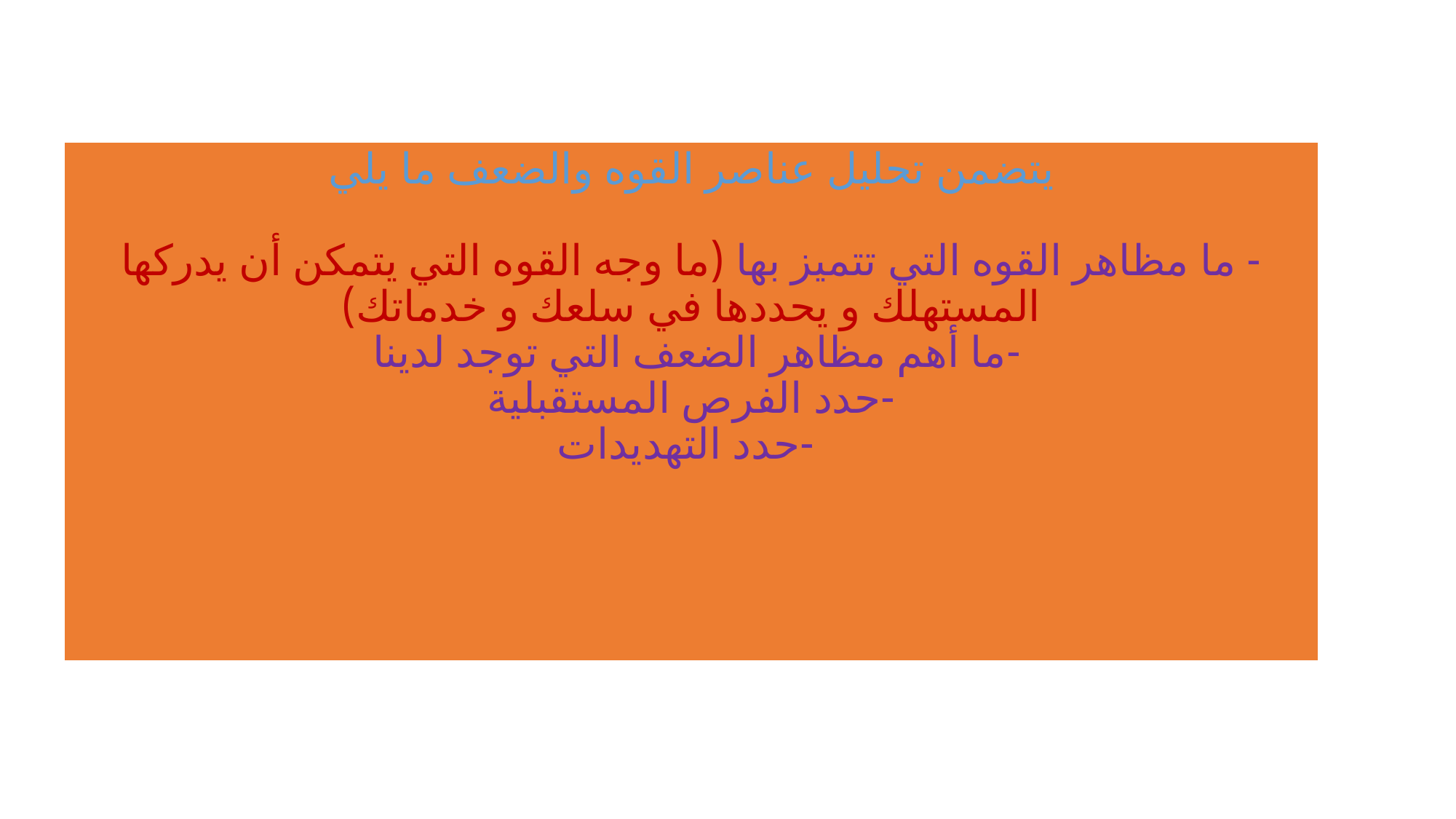

يتضمن تحليل عناصر القوه والضعف ما يلي
- ما مظاهر القوه التي تتميز بها (ما وجه القوه التي يتمكن أن يدركها المستهلك و يحددها في سلعك و خدماتك)
-ما أهم مظاهر الضعف التي توجد لدينا
-حدد الفرص المستقبلية
-حدد التهديدات